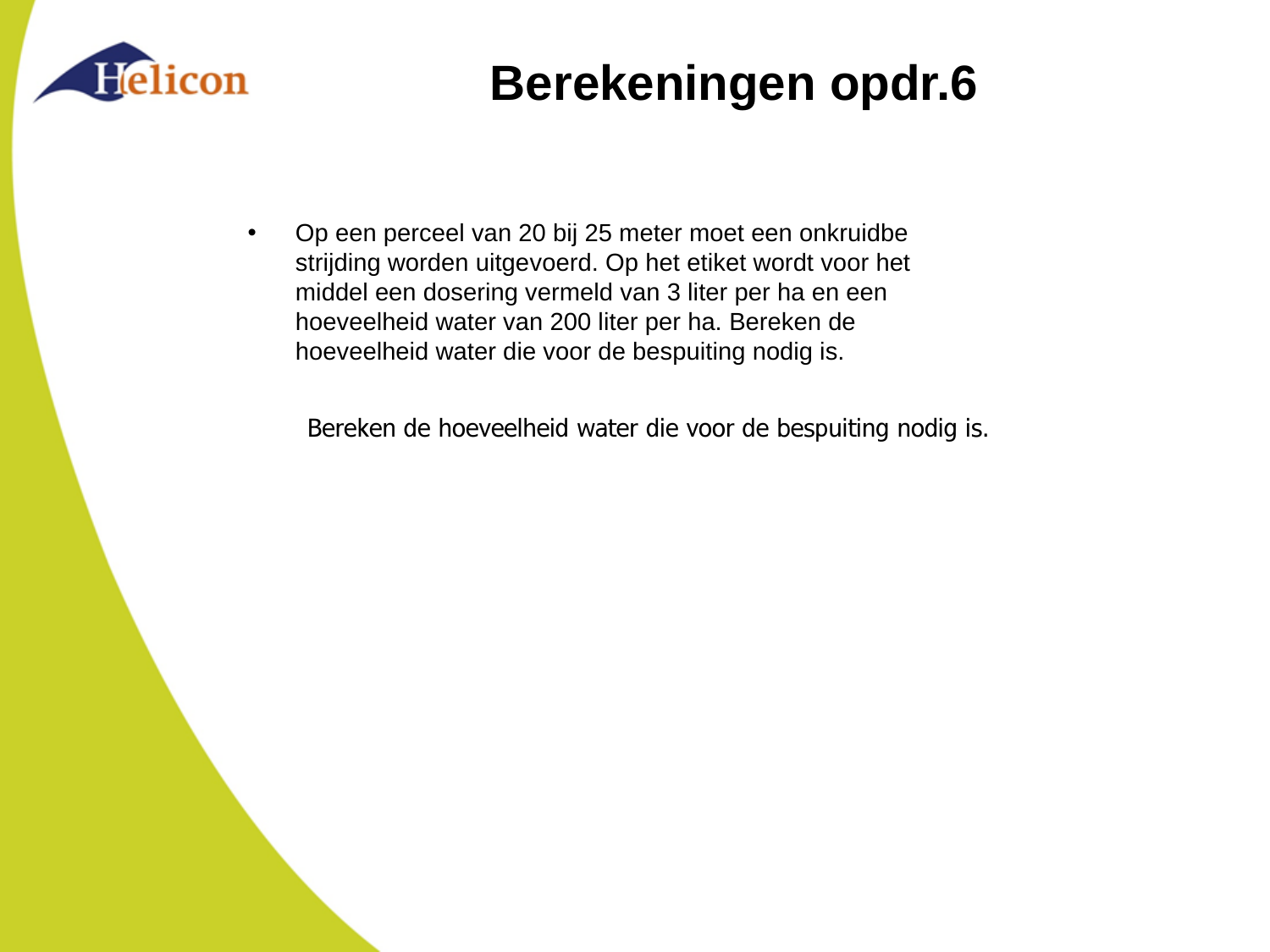

# Berekeningen opdr.6
Op een perceel van 20 bij 25 meter moet een onkruidbe­strijding worden uitge­voerd. Op het etiket wordt voor het middel een dosering vermeld van 3 liter per ha en een hoeveelheid water van 200 liter per ha. Bereken de hoeveelheid water die voor de bespuiting nodig is.
Bereken de hoeveelheid water die voor de bespuiting nodig is.